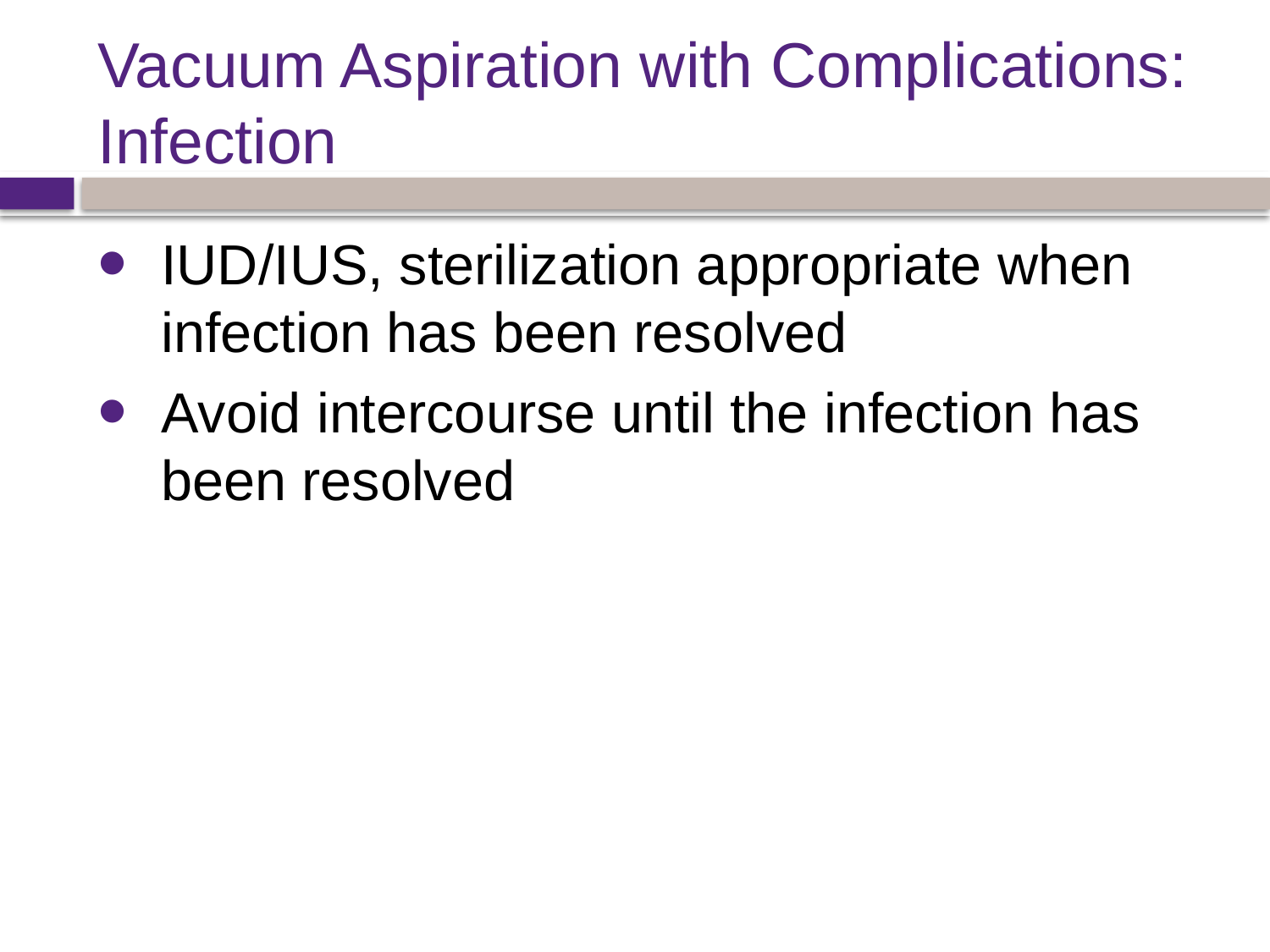

# Vacuum Aspiration with Complications: Infection
IUD/IUS, sterilization appropriate when infection has been resolved
Avoid intercourse until the infection has been resolved